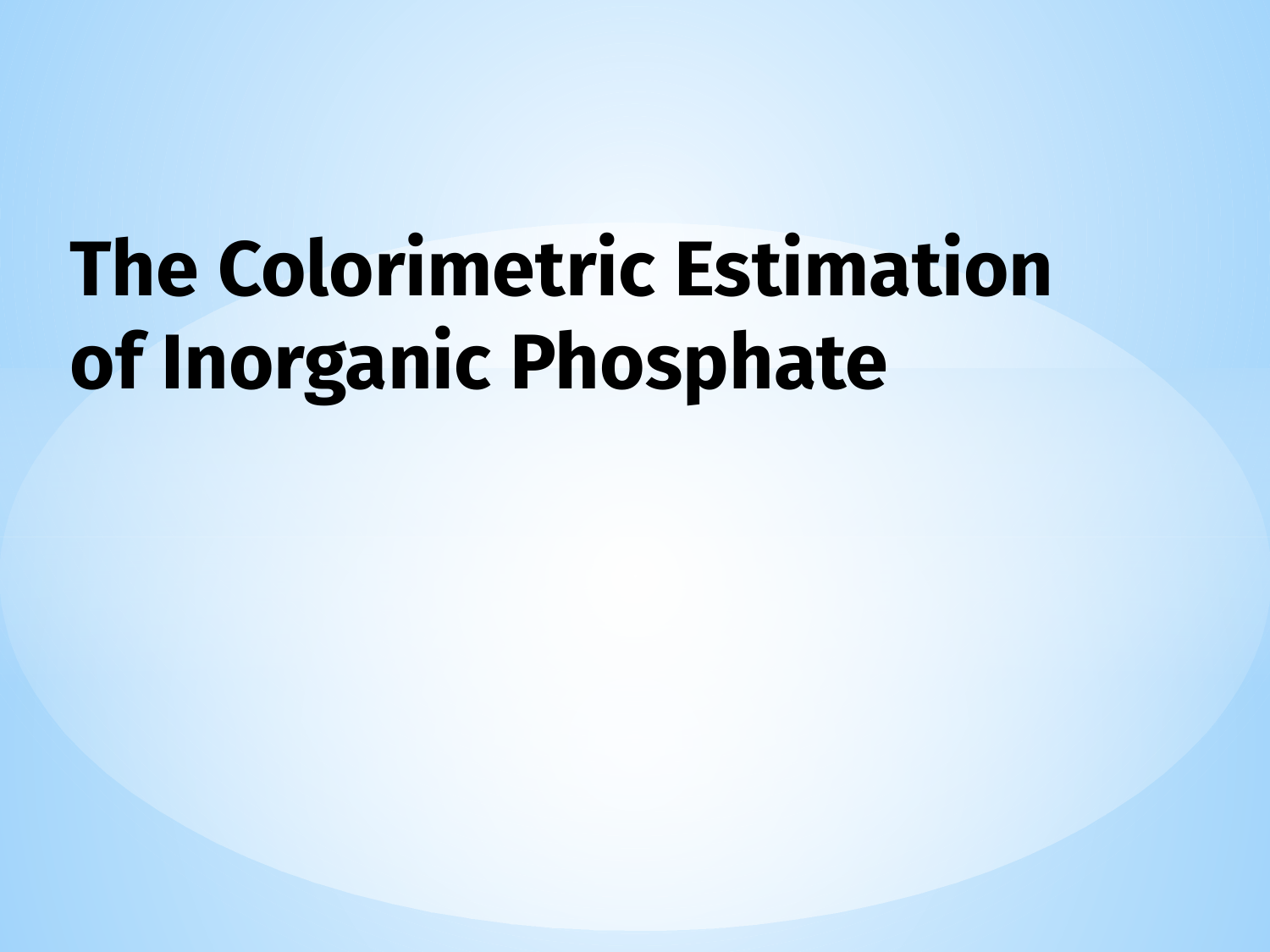

# The Colorimetric Estimation of Inorganic Phosphate